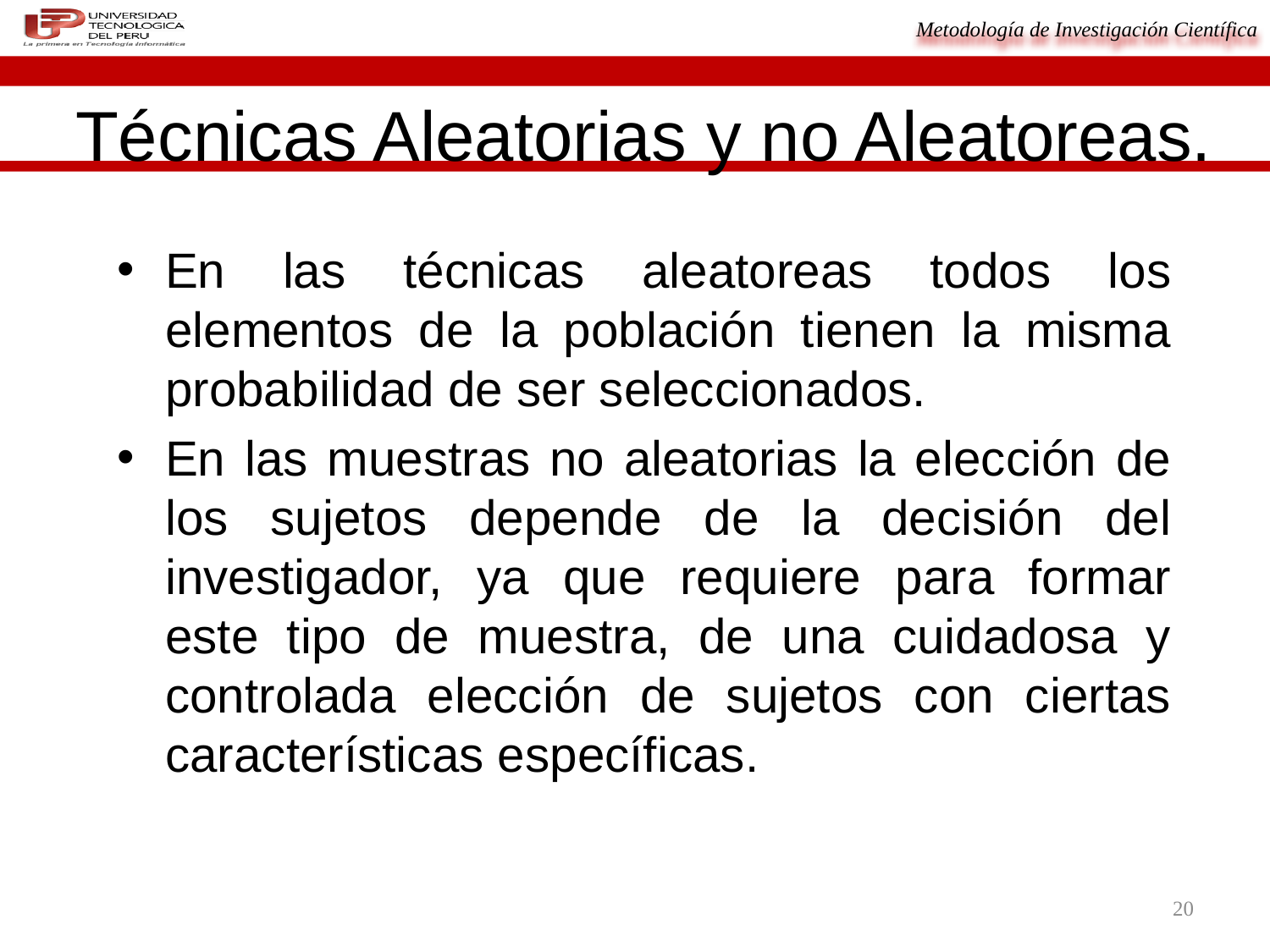

# Técnicas Aleatorias y no Aleatoreas.
En las técnicas aleatoreas todos los elementos de la población tienen la misma probabilidad de ser seleccionados.
En las muestras no aleatorias la elección de los sujetos depende de la decisión del investigador, ya que requiere para formar este tipo de muestra, de una cuidadosa y controlada elección de sujetos con ciertas características específicas.
20